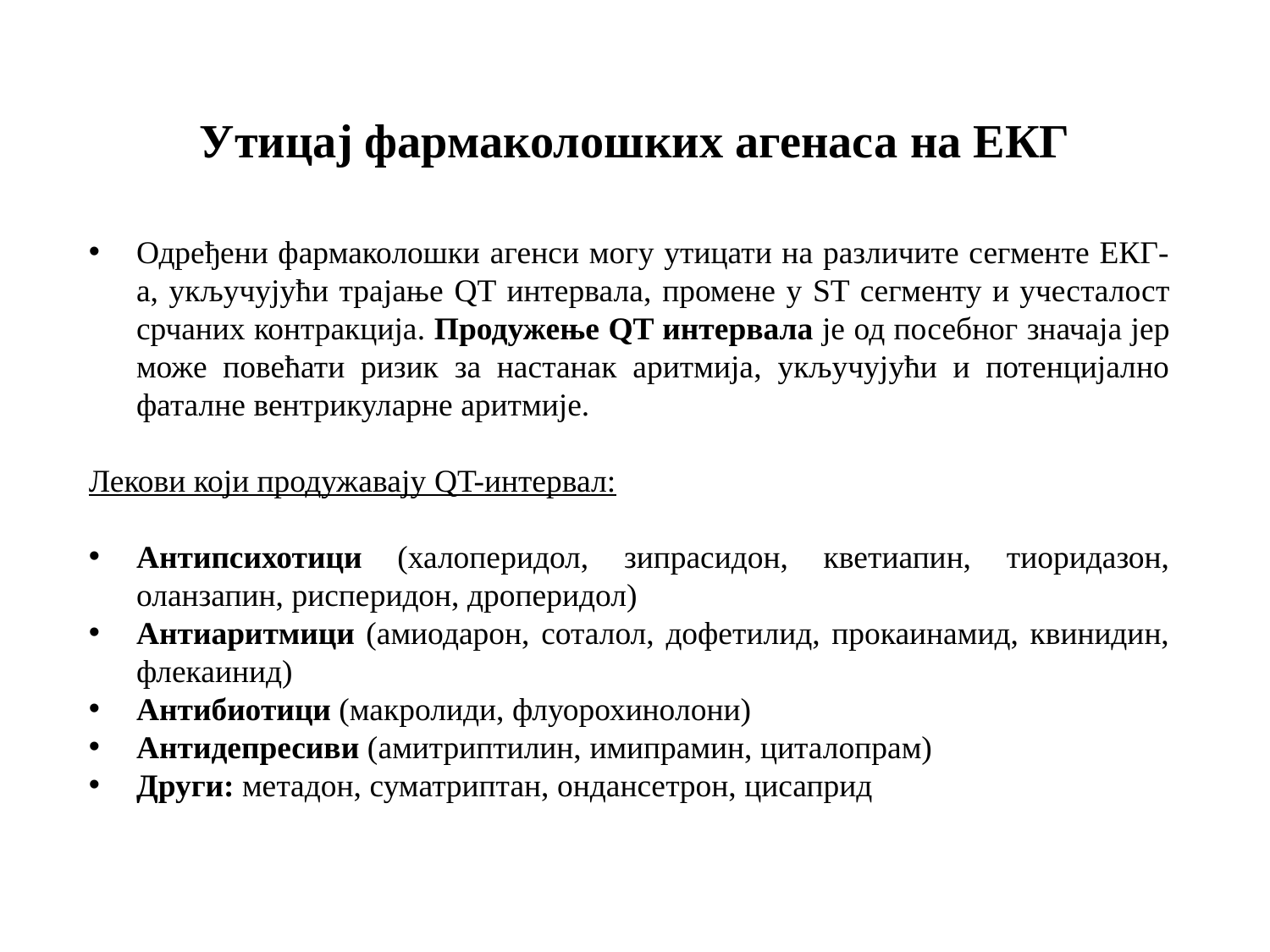

# Утицај фармаколошких агенаса на ЕКГ

Одређени фармаколошки агенси могу утицати на различите сегменте ЕКГ-а, укључујући трајање QT интервала, промене у ST сегменту и учесталост срчаних контракција. Продужење QT интервала је од посебног значаја јер може повећати ризик за настанак аритмија, укључујући и потенцијално фаталне вентрикуларне аритмије.

Лекови који продужавају QT-интервал:

Антипсихотици (халоперидол, зипрасидон, кветиапин, тиоридазон, оланзапин, рисперидон, дроперидол)
Антиаритмици (амиодарон, соталол, дофетилид, прокаинамид, квинидин, флекаинид)
Антибиотици (макролиди, флуорохинолони)
Антидепресиви (амитриптилин, имипрамин, циталопрам)
Други: метадон, суматриптан, ондансетрон, цисаприд